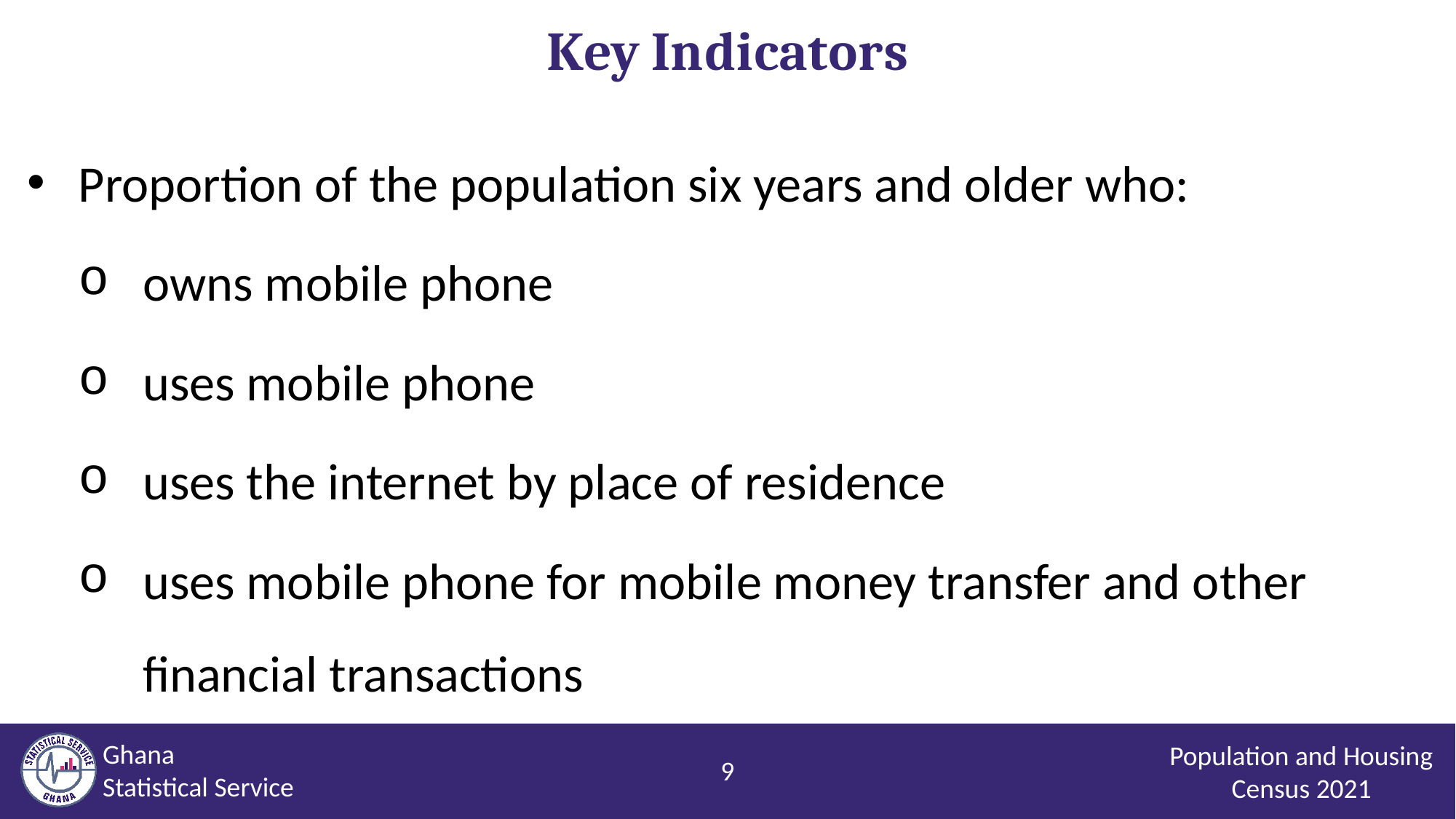

Key Indicators

Proportion of the population six years and older who:
owns mobile phone
uses mobile phone
uses the internet by place of residence
uses mobile phone for mobile money transfer and other financial transactions

Population and Housing Census 2021
9